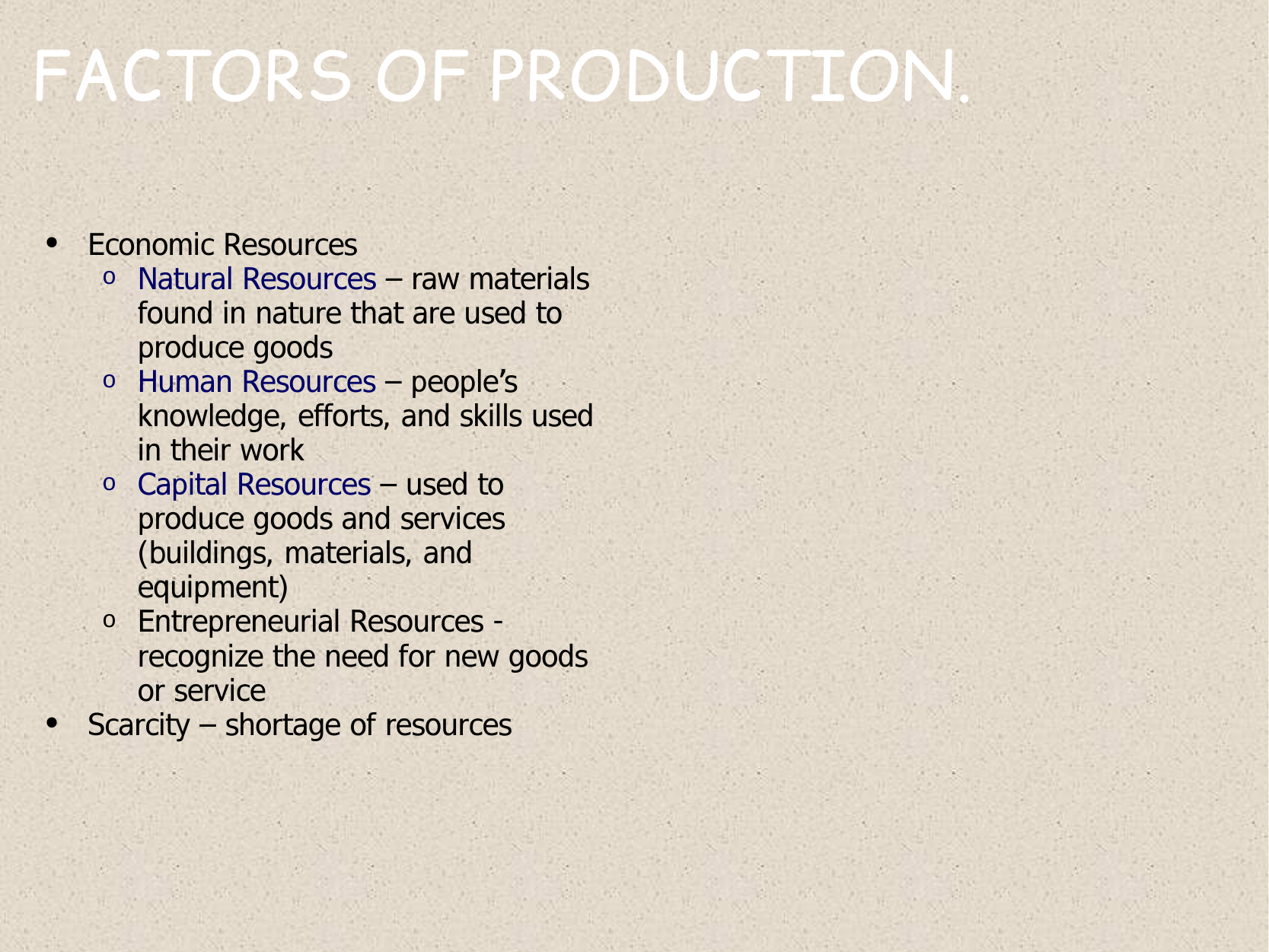

# FACTORS OF PRODUCTION.
Economic Resources
Natural Resources – raw materials found in nature that are used to produce goods
Human Resources – people’s knowledge, efforts, and skills used in their work
Capital Resources – used to produce goods and services (buildings, materials, and equipment)
Entrepreneurial Resources - recognize the need for new goods or service
Scarcity – shortage of resources